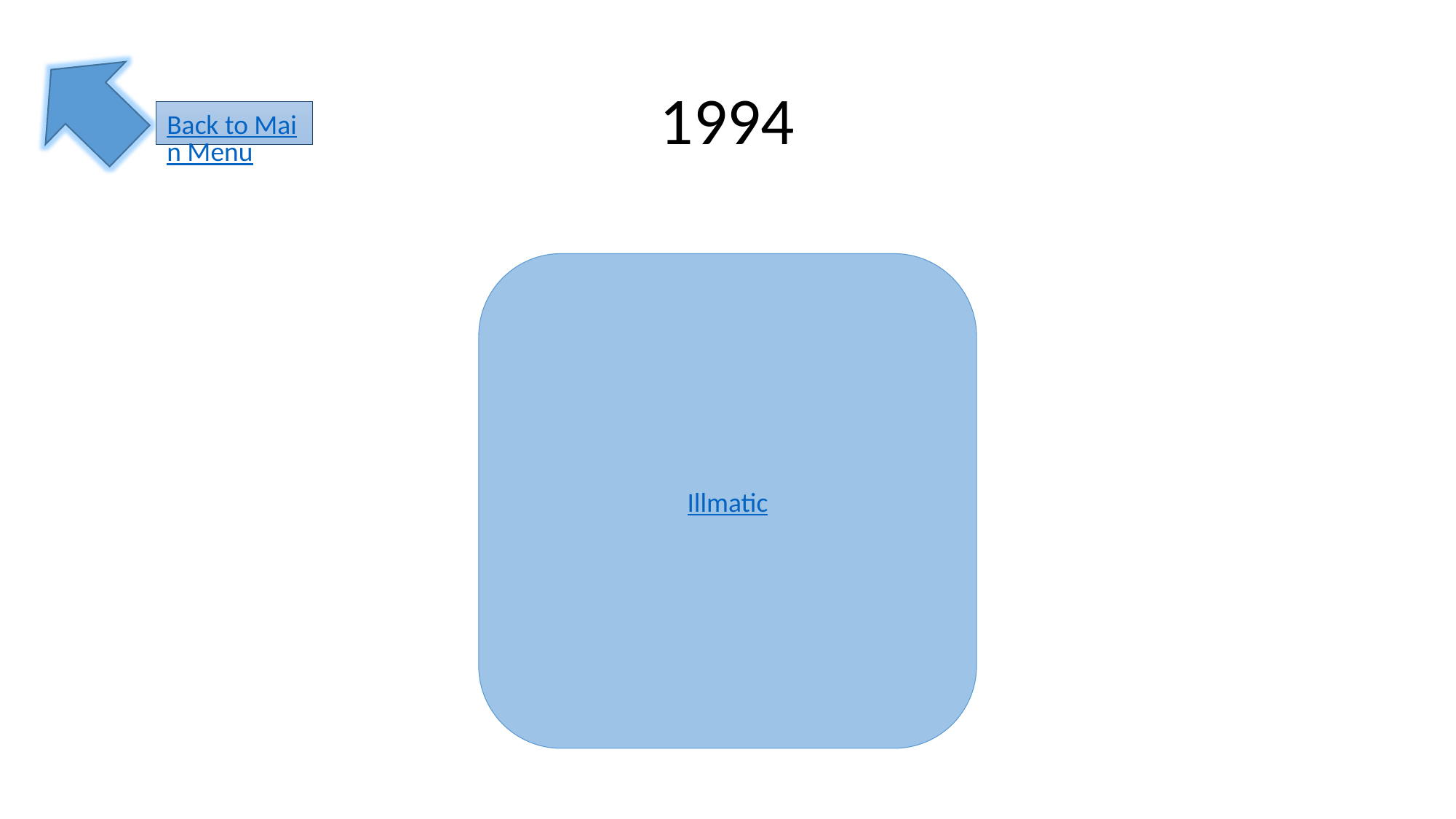

# 1994

Back to Main Menu
Illmatic